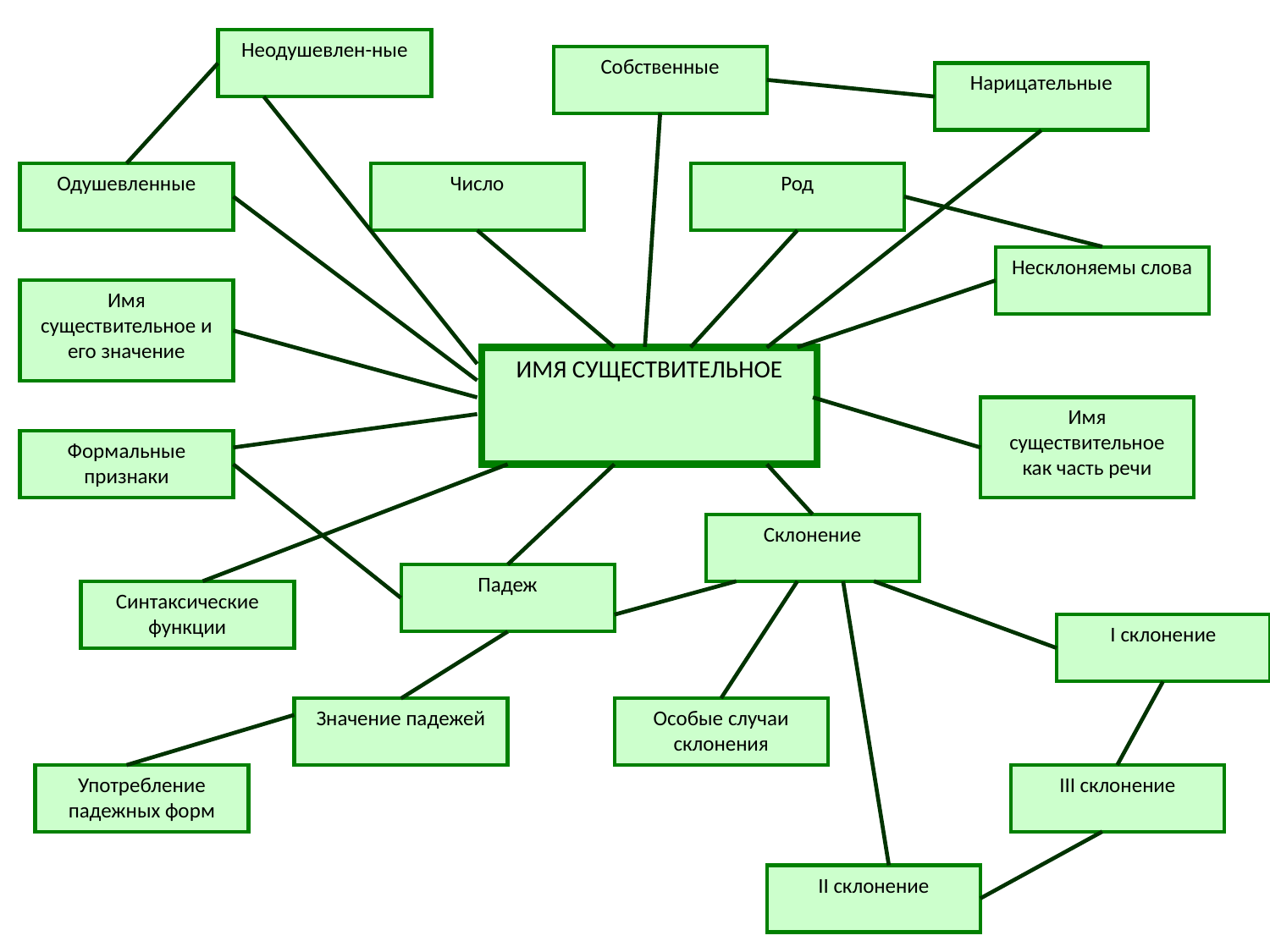

Неодушевлен-ные
Собственные

Нарицательные

Одушевленные
Число
Род

Несклоняемы слова
Имя существительное и его значение

ИМЯ СУЩЕСТВИТЕЛЬНОЕ

Имя существительное как часть речи

Формальные признаки

Склонение
Падеж
Синтаксические функции

I склонение

Значение падежей
Особые случаи склонения

Употребление падежных форм
III склонение

II склонение